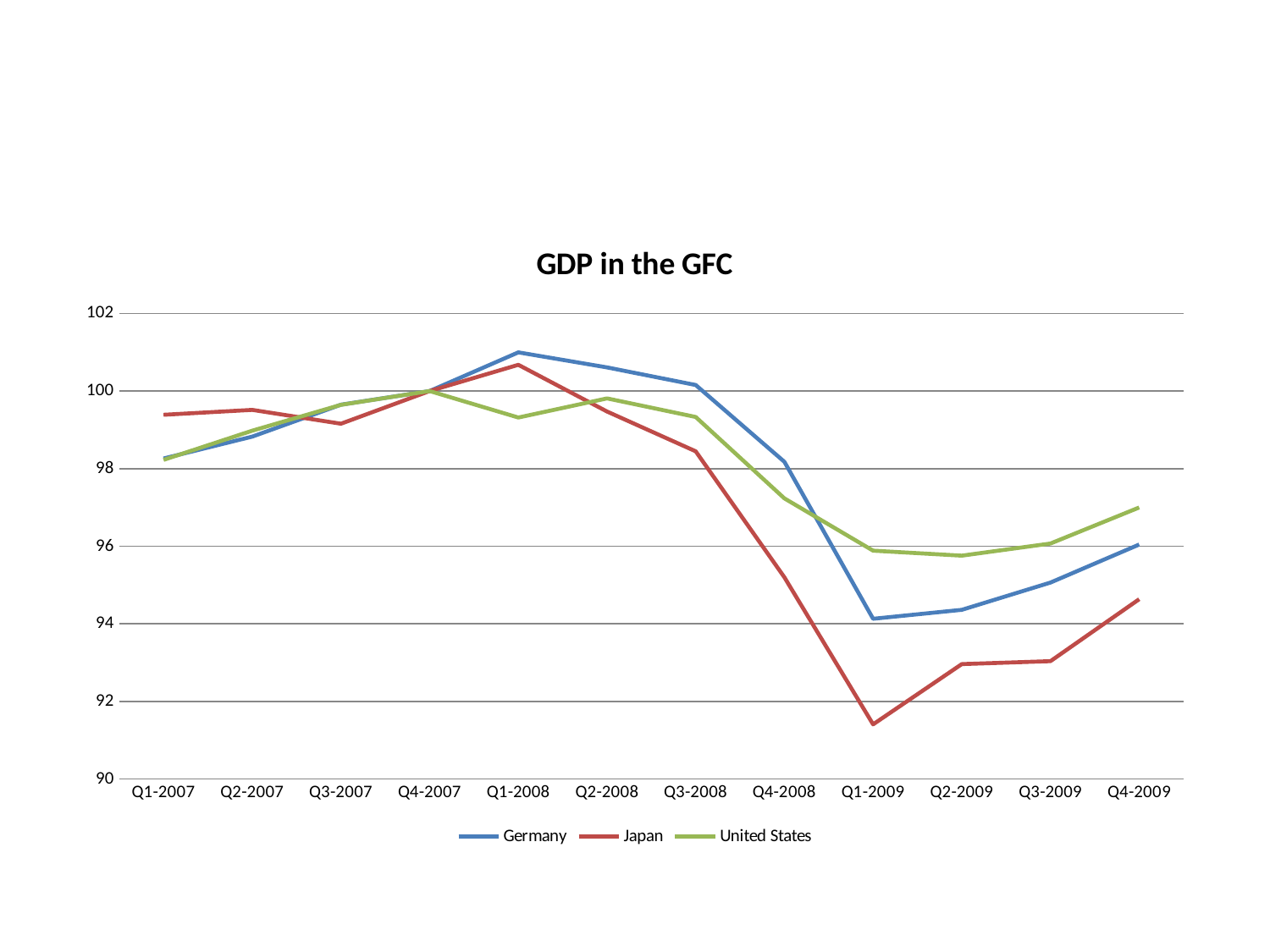

#

### Chart: GDP in the GFC

| Category | Germany | Japan | United States |
|---|---|---|---|
| Q1-2007 | 98.26134714493392 | 99.38776219995091 | 98.22703077682462 |
| Q2-2007 | 98.8254812256454 | 99.51452777163799 | 98.97877506370149 |
| Q3-2007 | 99.64857117602796 | 99.15699944561443 | 99.64447231153034 |
| Q4-2007 | 100.0 | 100.0 | 100.0 |
| Q1-2008 | 100.99645948572861 | 100.67533550589631 | 99.31762696940996 |
| Q2-2008 | 100.60804480610238 | 99.47220289485433 | 99.81056310783228 |
| Q3-2008 | 100.1549032160482 | 98.44625700417797 | 99.3316346269294 |
| Q4-2008 | 98.17585061439509 | 95.19858767568769 | 97.2331541242546 |
| Q1-2009 | 94.12972605937077 | 91.40968447155956 | 95.88575087714614 |
| Q2-2009 | 94.36093921123505 | 92.96173599273693 | 95.7563468029189 |
| Q3-2009 | 95.0638101634437 | 93.03804240507931 | 96.06918448751982 |
| Q4-2009 | 96.04413822831597 | 94.63458541101218 | 96.99902613428671 |